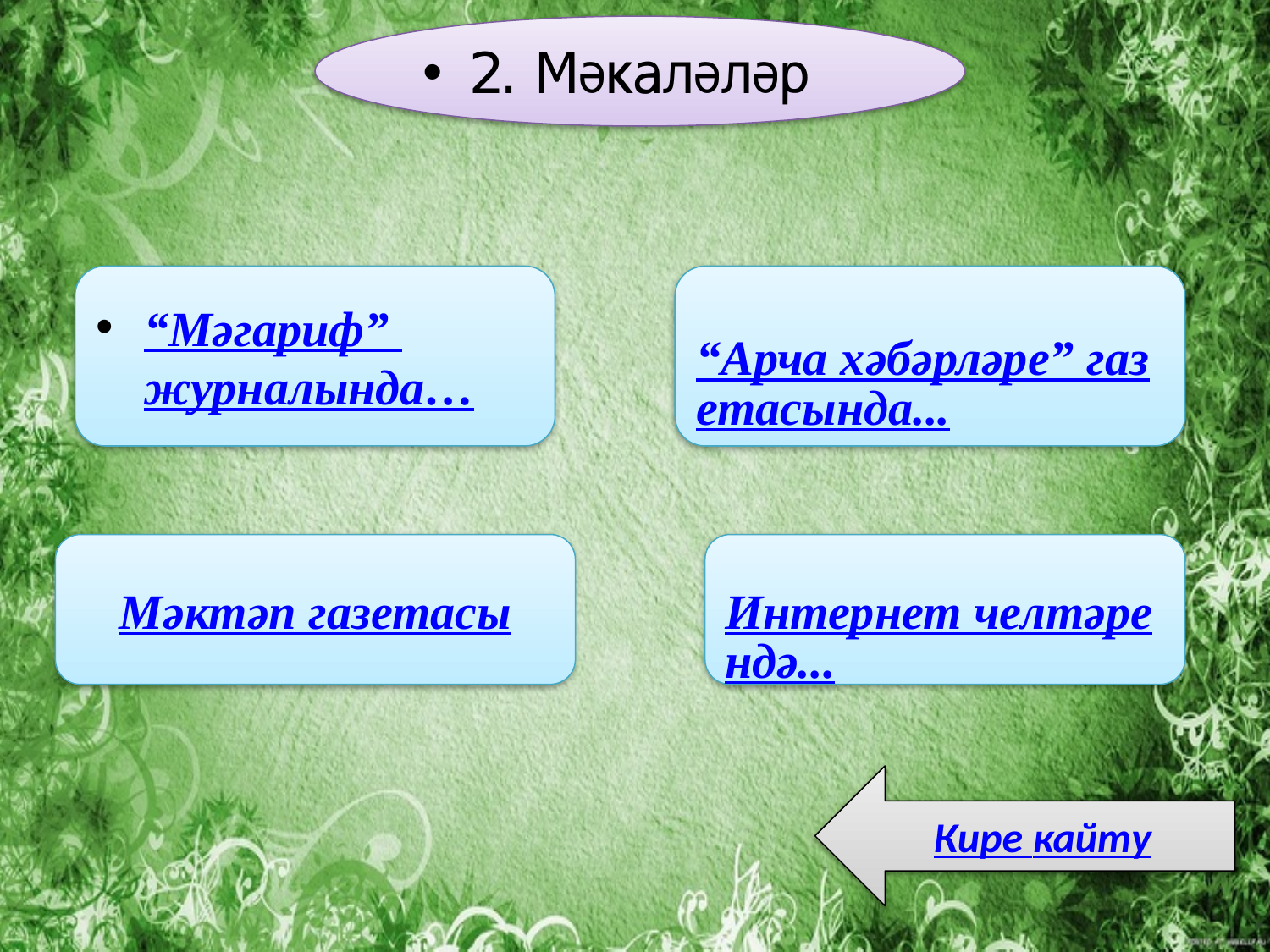

2. Мәкаләләр
“Мәгариф” журналында…
“Арча хәбәрләре” газетасында...
Мәктәп газетасы
Интернет челтәрендә...
Кире кайту